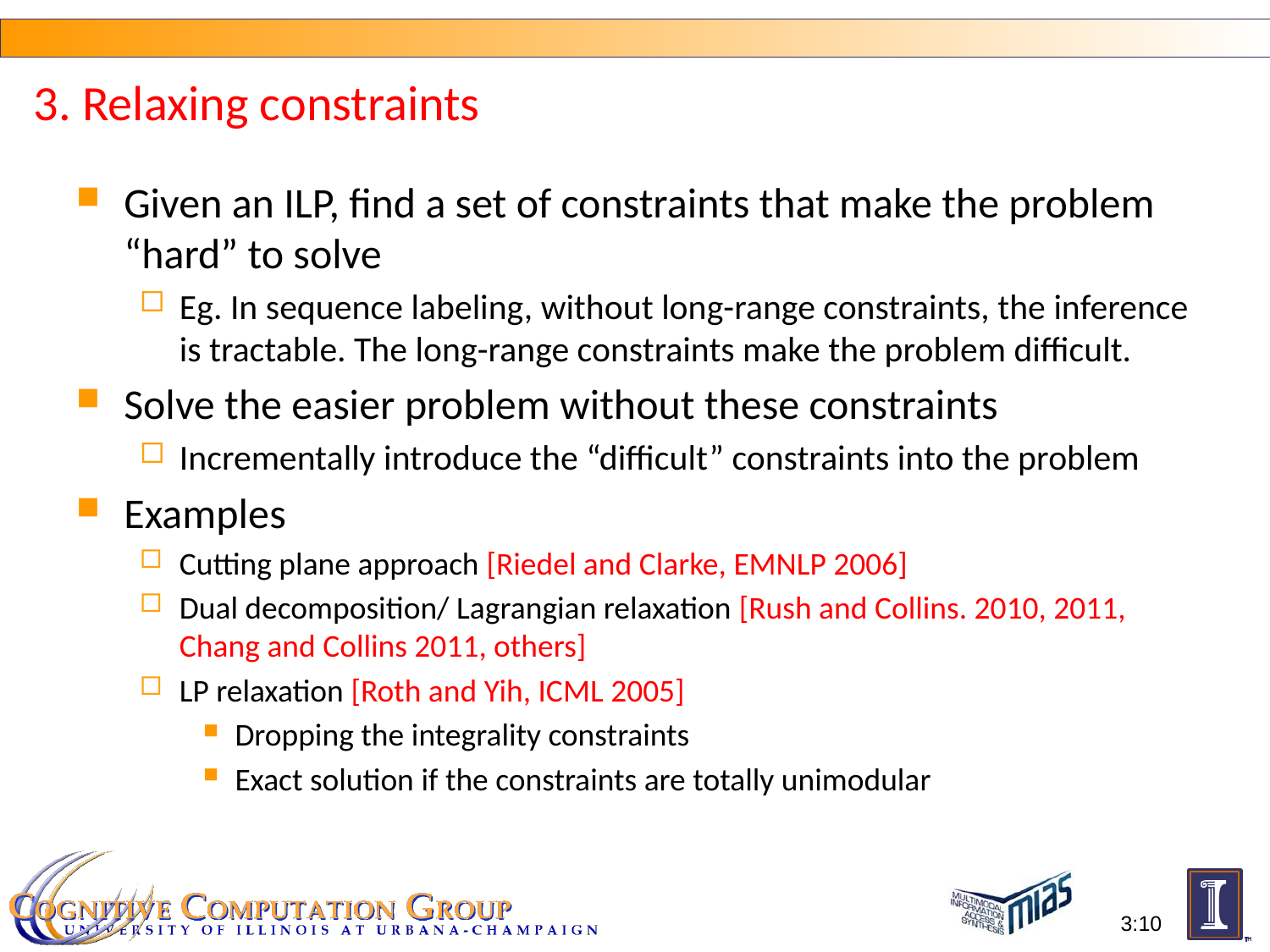

# 3. Relaxing constraints
Given an ILP, find a set of constraints that make the problem “hard” to solve
Eg. In sequence labeling, without long-range constraints, the inference is tractable. The long-range constraints make the problem difficult.
Solve the easier problem without these constraints
Incrementally introduce the “difficult” constraints into the problem
Examples
Cutting plane approach [Riedel and Clarke, EMNLP 2006]
Dual decomposition/ Lagrangian relaxation [Rush and Collins. 2010, 2011, Chang and Collins 2011, others]
LP relaxation [Roth and Yih, ICML 2005]
Dropping the integrality constraints
Exact solution if the constraints are totally unimodular
3:10